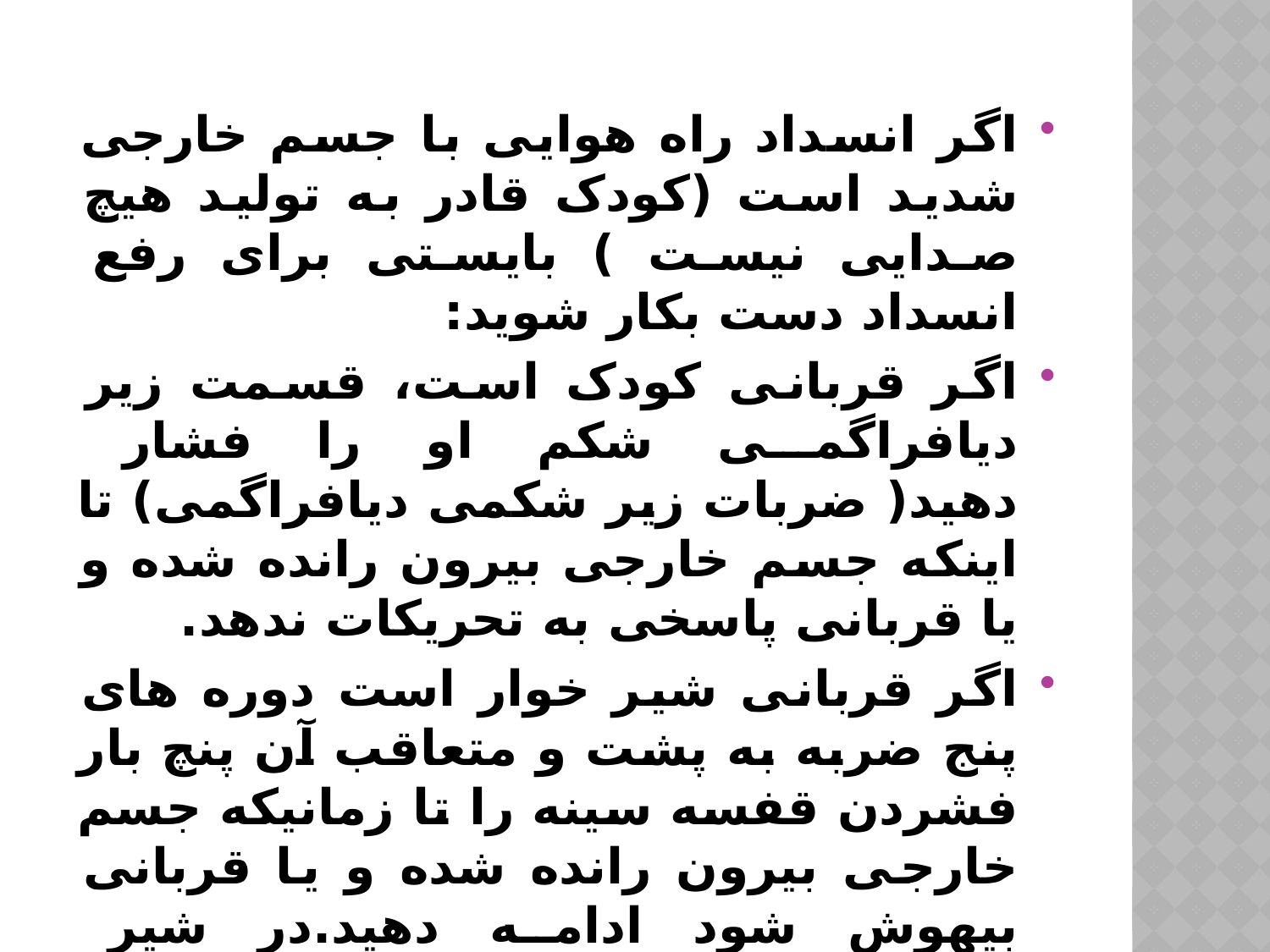

اگر انسداد راه هوایی با جسم خارجی شدید است (کودک قادر به تولید هیچ صدایی نیست ) بایستی برای رفع انسداد دست بکار شوید:
اگر قربانی کودک است، قسمت زیر دیافراگمی شکم او را فشار دهید( ضربات زیر شکمی دیافراگمی) تا اینکه جسم خارجی بیرون رانده شده و یا قربانی پاسخی به تحریکات ندهد.
اگر قربانی شیر خوار است دوره های پنج ضربه به پشت و متعاقب آن پنچ بار فشردن قفسه سینه را تا زمانیکه جسم خارجی بیرون رانده شده و یا قربانی بیهوش شود ادامه دهید.در شیر خواران، فشار بر روی شکم را به دلیل کبد نسبتا بزرگ که بطور کامل توسط دنده ها حفاظت نمی شود، انجام نمی دهیم.